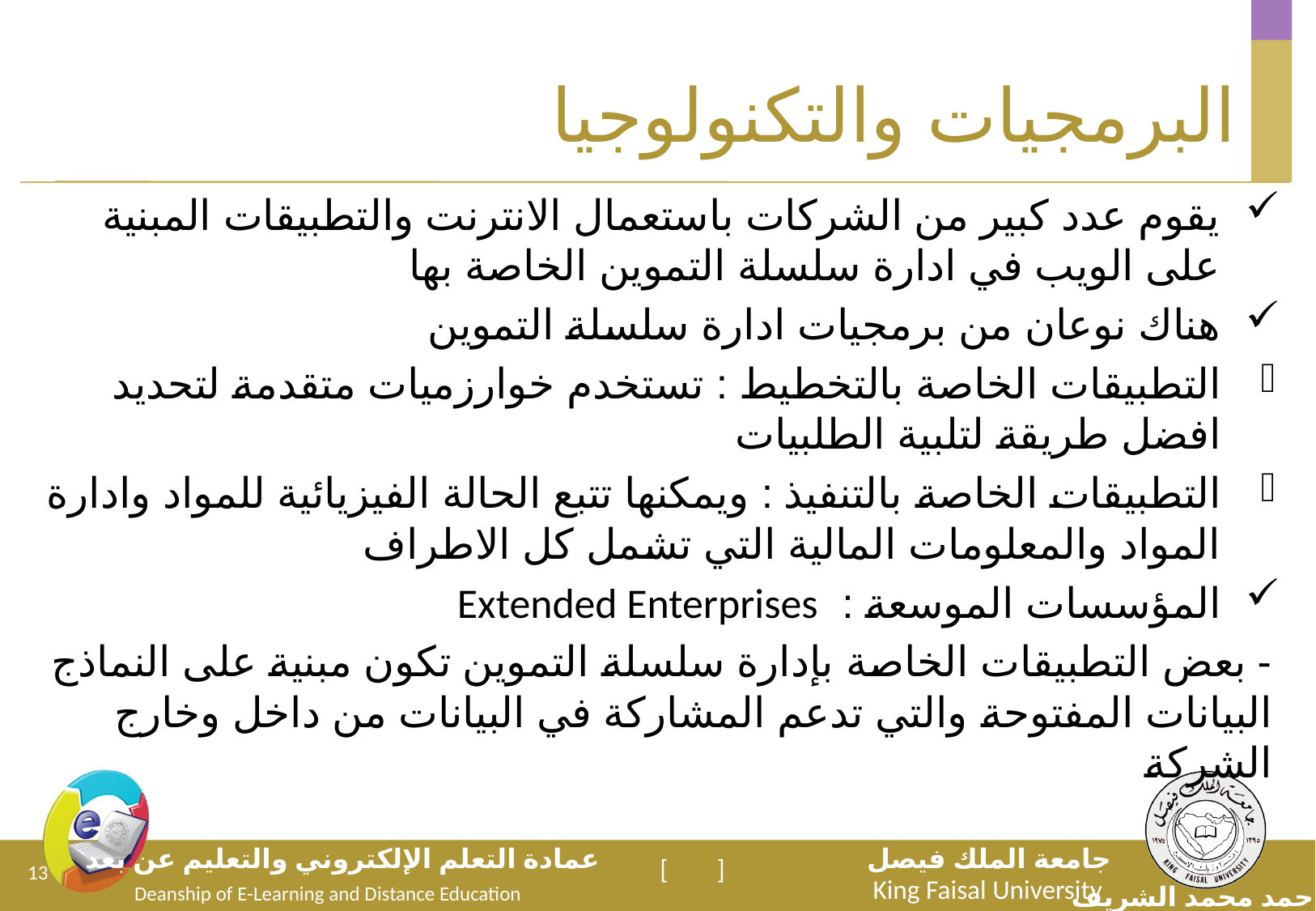

# البرمجيات والتكنولوجيا
يقوم عدد كبير من الشركات باستعمال الانترنت والتطبيقات المبنية على الويب في ادارة سلسلة التموين الخاصة بها
هناك نوعان من برمجيات ادارة سلسلة التموين
التطبيقات الخاصة بالتخطيط : تستخدم خوارزميات متقدمة لتحديد افضل طريقة لتلبية الطلبيات
التطبيقات الخاصة بالتنفيذ : ويمكنها تتبع الحالة الفيزيائية للمواد وادارة المواد والمعلومات المالية التي تشمل كل الاطراف
المؤسسات الموسعة :  Extended Enterprises
- بعض التطبيقات الخاصة بإدارة سلسلة التموين تكون مبنية على النماذج البيانات المفتوحة والتي تدعم المشاركة في البيانات من داخل وخارج الشركة
13